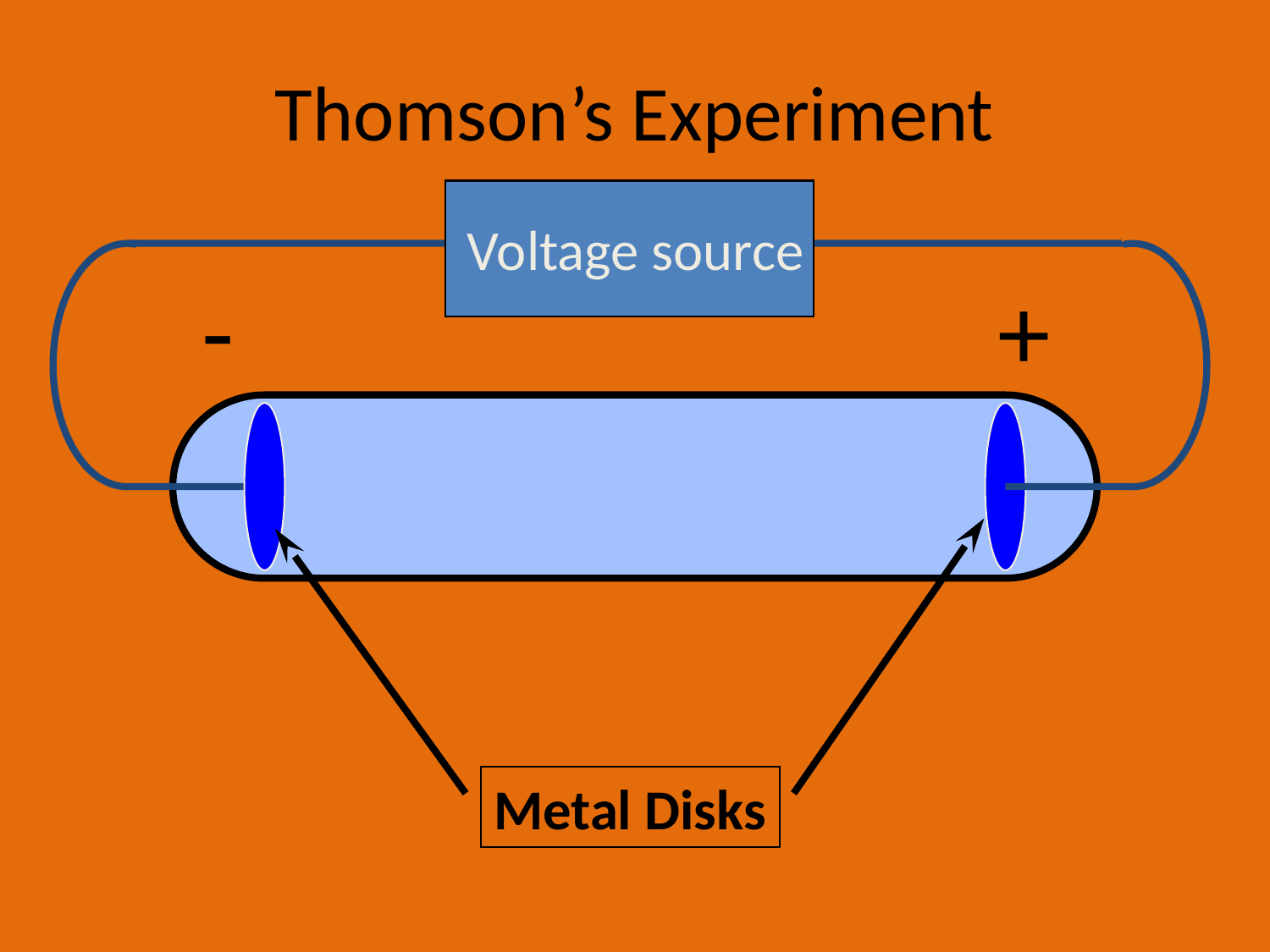

# Thomson’s Experiment

Voltage source

-
+

Metal Disks